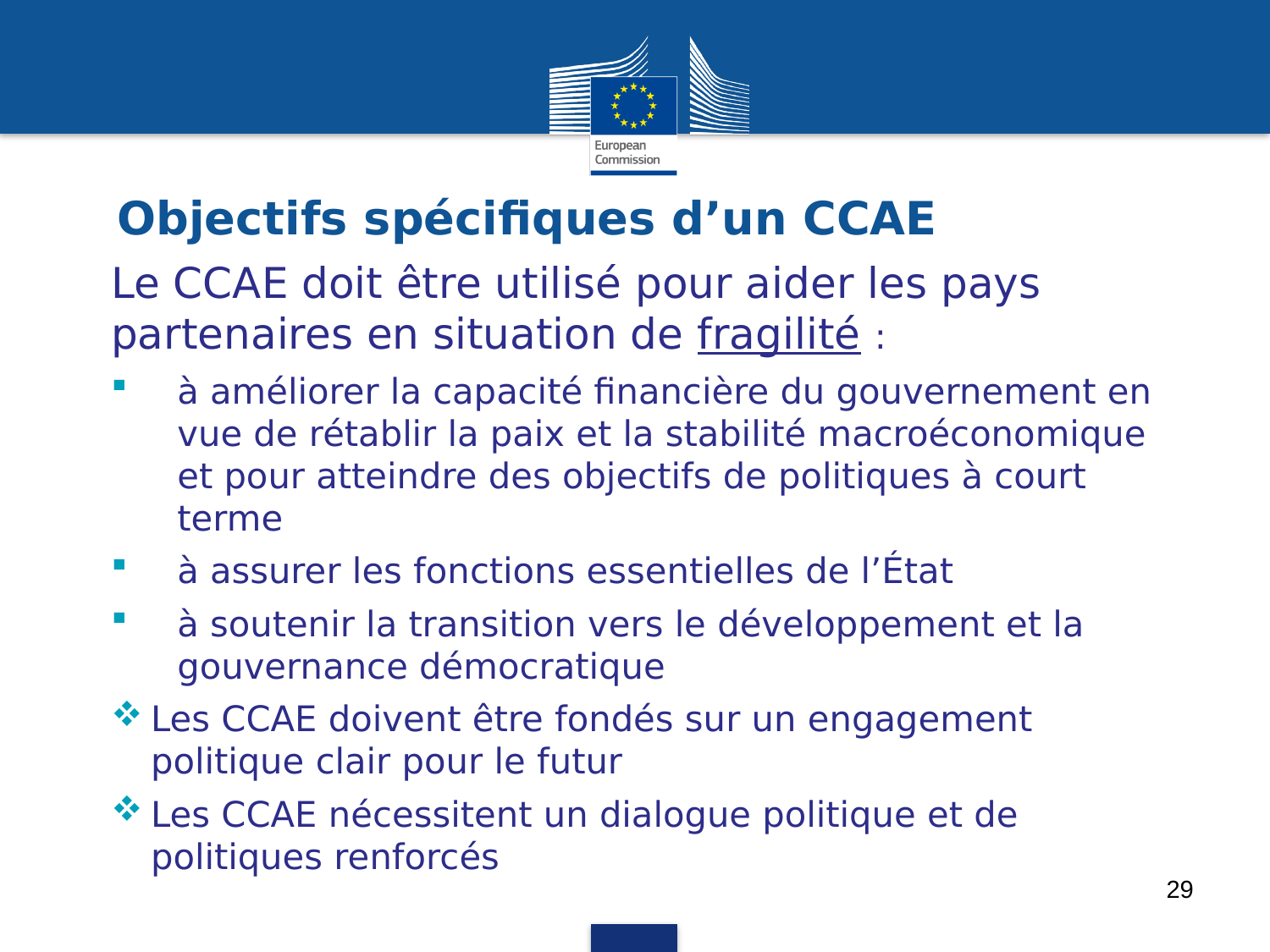

# Objectifs spécifiques d’un CCAE
Le CCAE doit être utilisé pour aider les pays partenaires en situation de fragilité :
à améliorer la capacité financière du gouvernement en vue de rétablir la paix et la stabilité macroéconomique et pour atteindre des objectifs de politiques à court terme
à assurer les fonctions essentielles de l’État
à soutenir la transition vers le développement et la gouvernance démocratique
Les CCAE doivent être fondés sur un engagement politique clair pour le futur
Les CCAE nécessitent un dialogue politique et de politiques renforcés

29